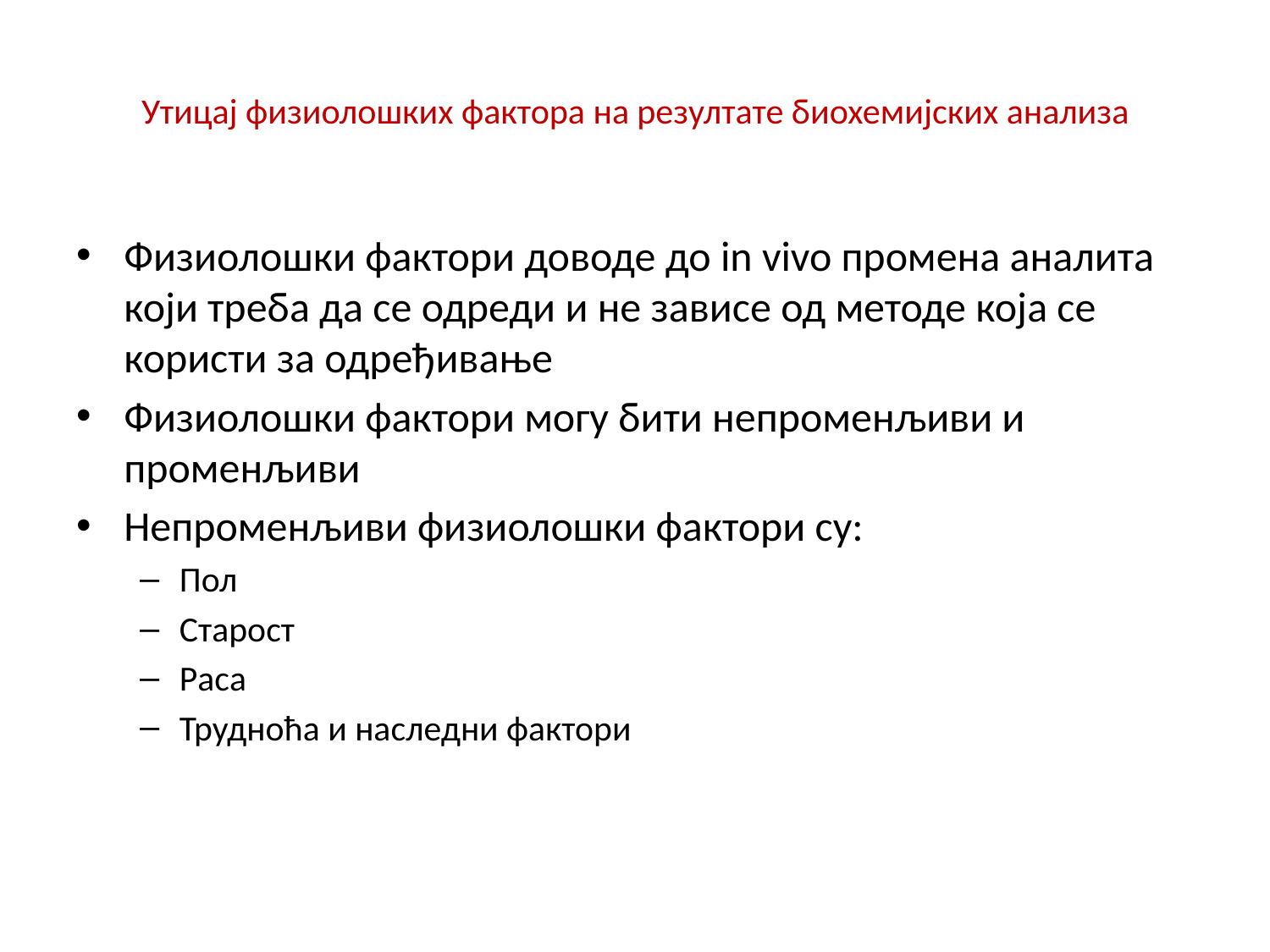

# Утицај физиолошких фактора на резултате биохемијских анализа
Физиолошки фактори доводе до in vivo промена аналита који треба да се одреди и не зависе од методе која се користи за одређивање
Физиолошки фактори могу бити непроменљиви и променљиви
Непроменљиви физиолошки фактори су:
Пол
Старост
Раса
Трудноћа и наследни фактори